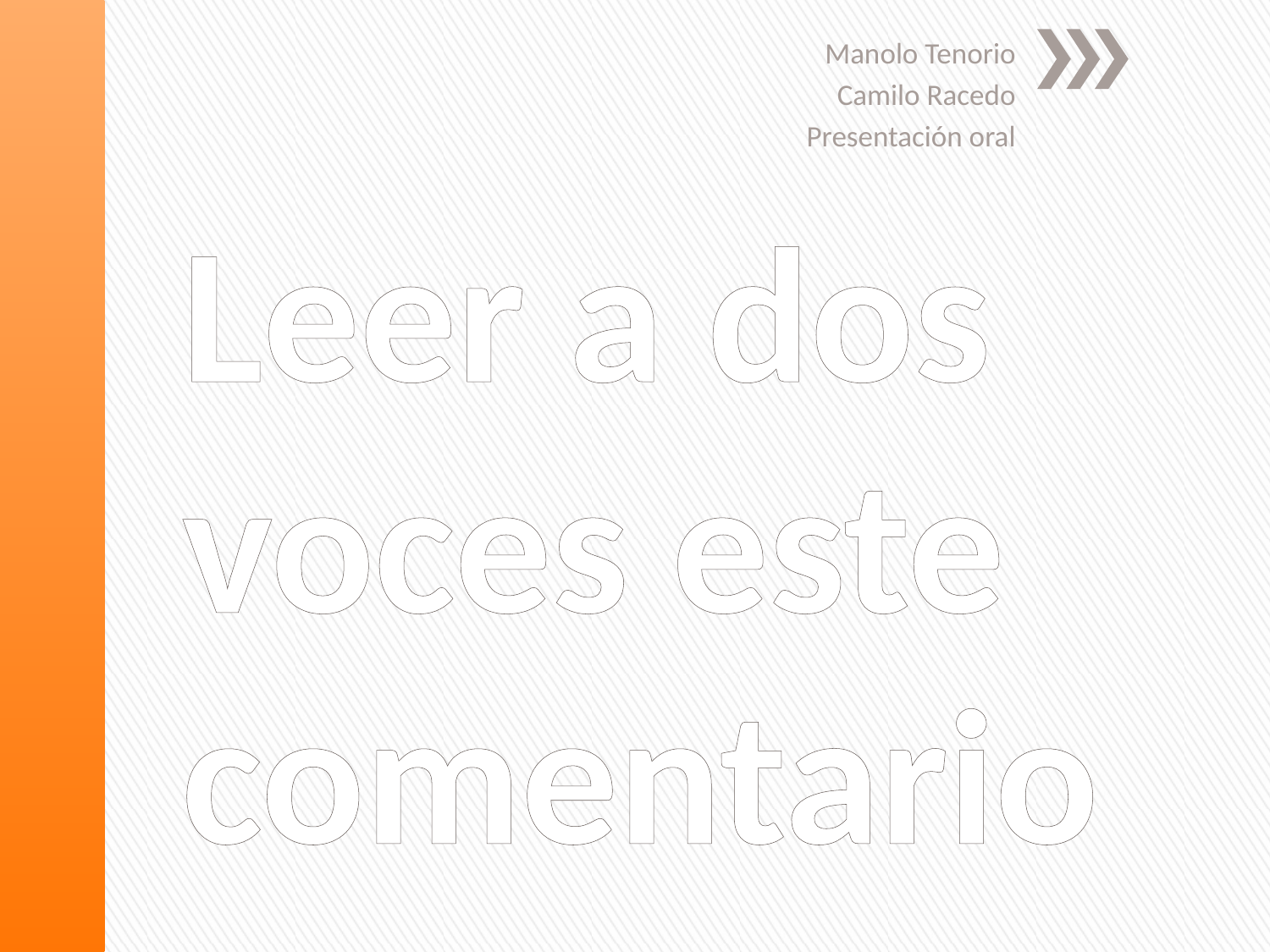

Manolo Tenorio
Camilo Racedo
Presentación oral

# Leer a dos voces este comentario